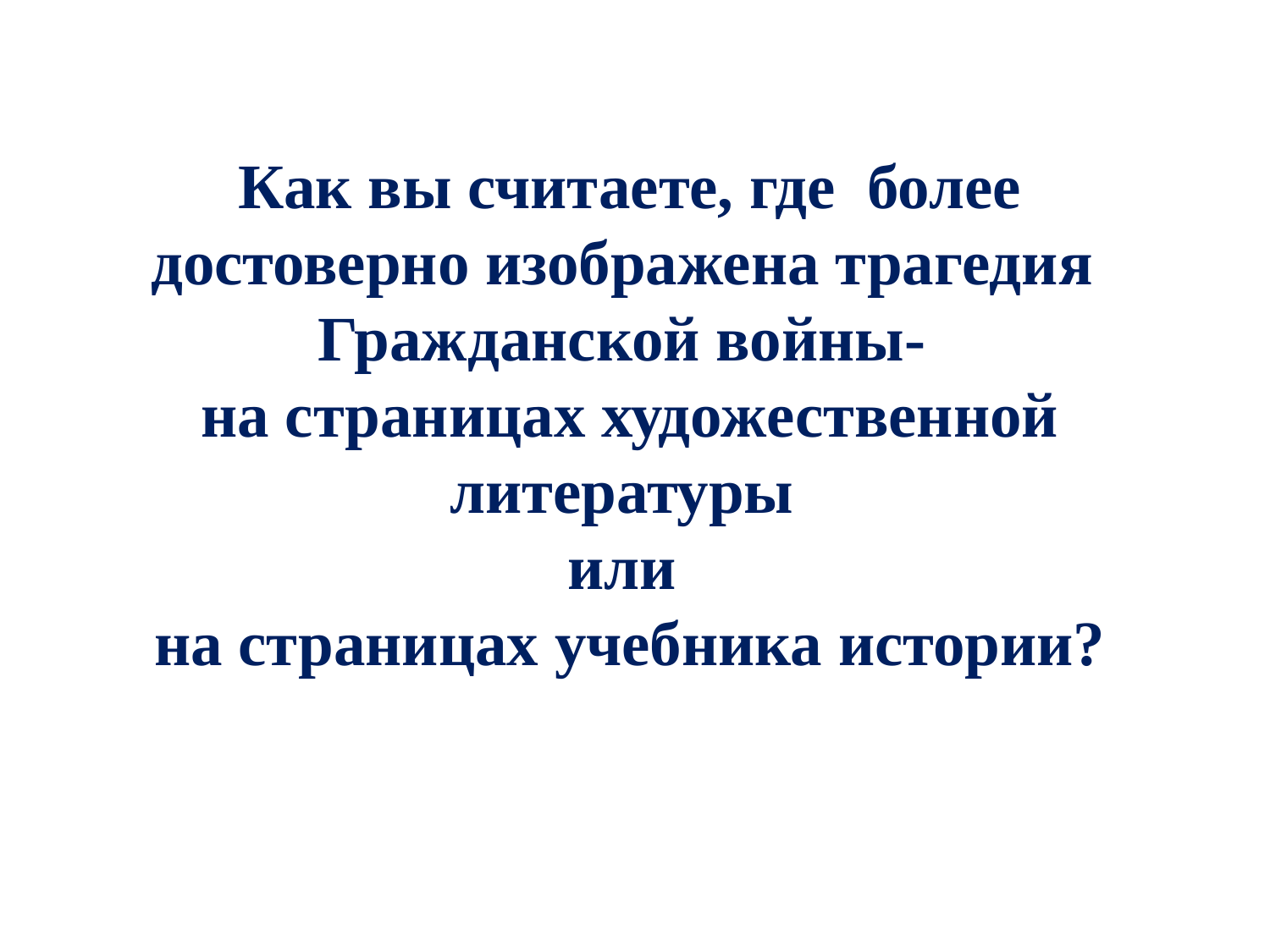

Как вы считаете, где  более достоверно изображена трагедия
Гражданской войны-
на страницах художественной литературы
или
на страницах учебника истории?